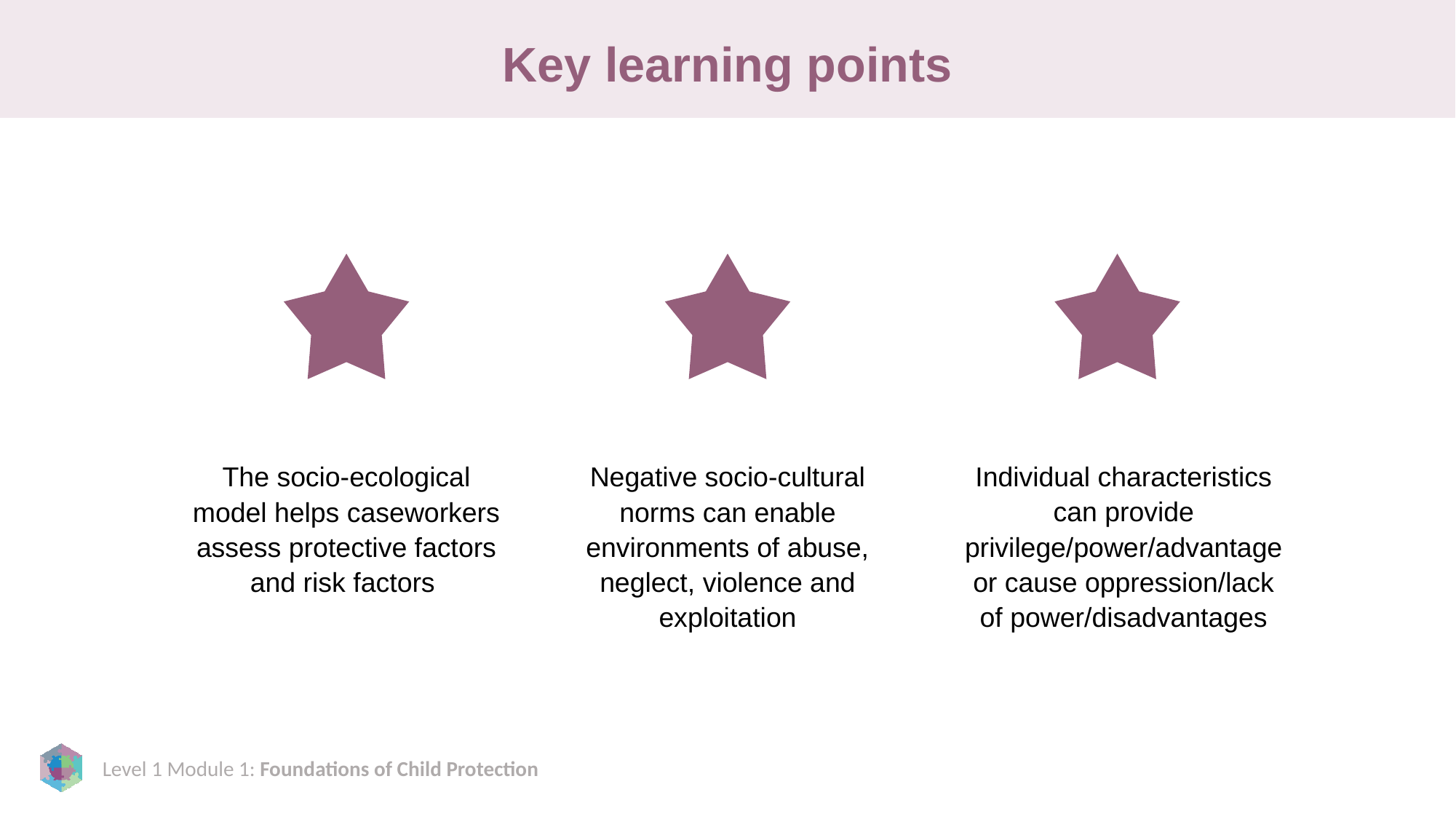

# Key learning points

Individual characteristics can provide privilege/power/advantage or cause oppression/lack of power/disadvantages
The socio-ecological model helps caseworkers assess protective factors and risk factors
Negative socio-cultural norms can enable environments of abuse, neglect, violence and exploitation